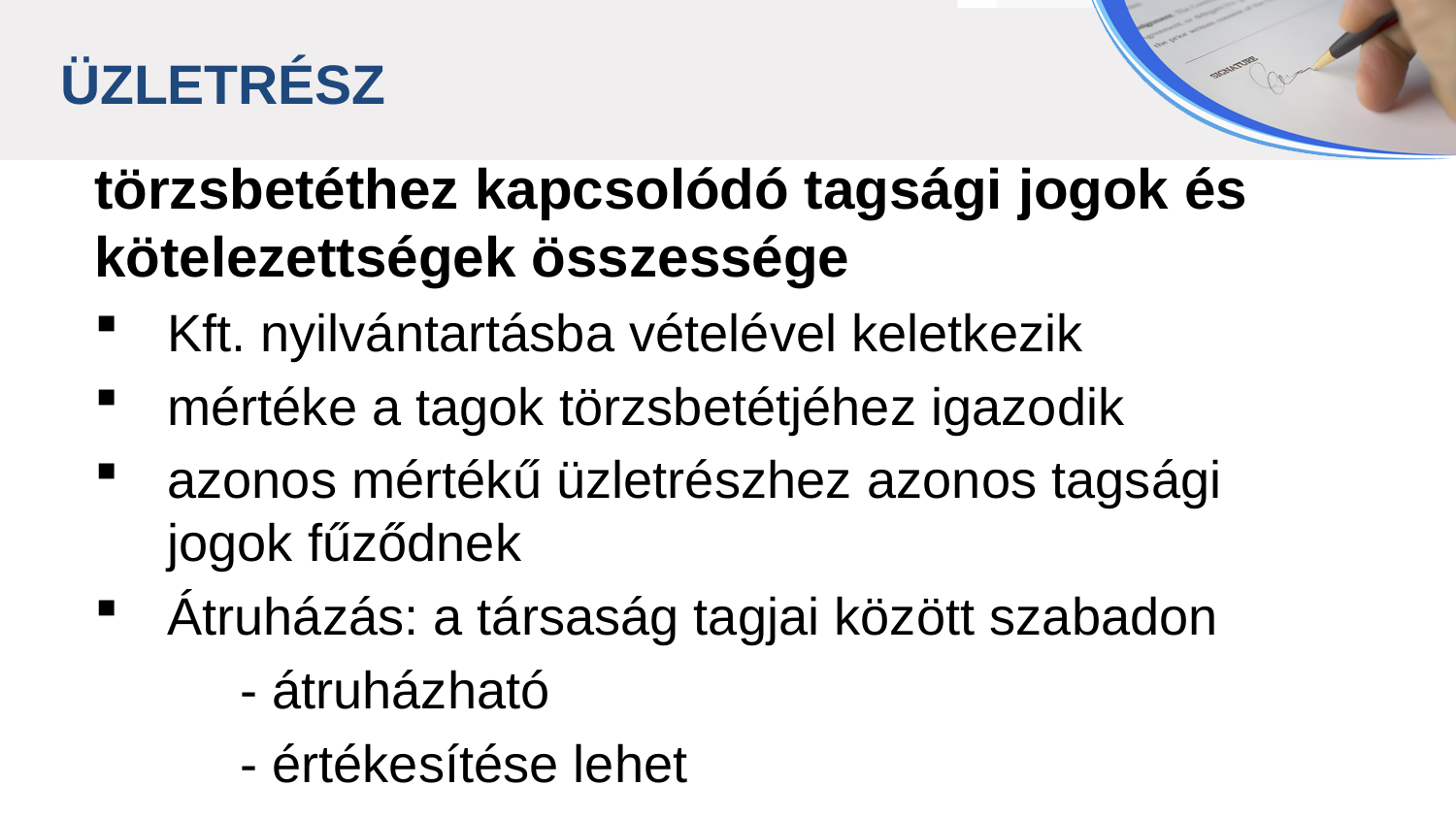

ÜZLETRÉSZ
törzsbetéthez kapcsolódó tagsági jogok és kötelezettségek összessége
Kft. nyilvántartásba vételével keletkezik
mértéke a tagok törzsbetétjéhez igazodik
azonos mértékű üzletrészhez azonos tagsági jogok fűződnek
Átruházás: a társaság tagjai között szabadon
	- átruházható
	- értékesítése lehet